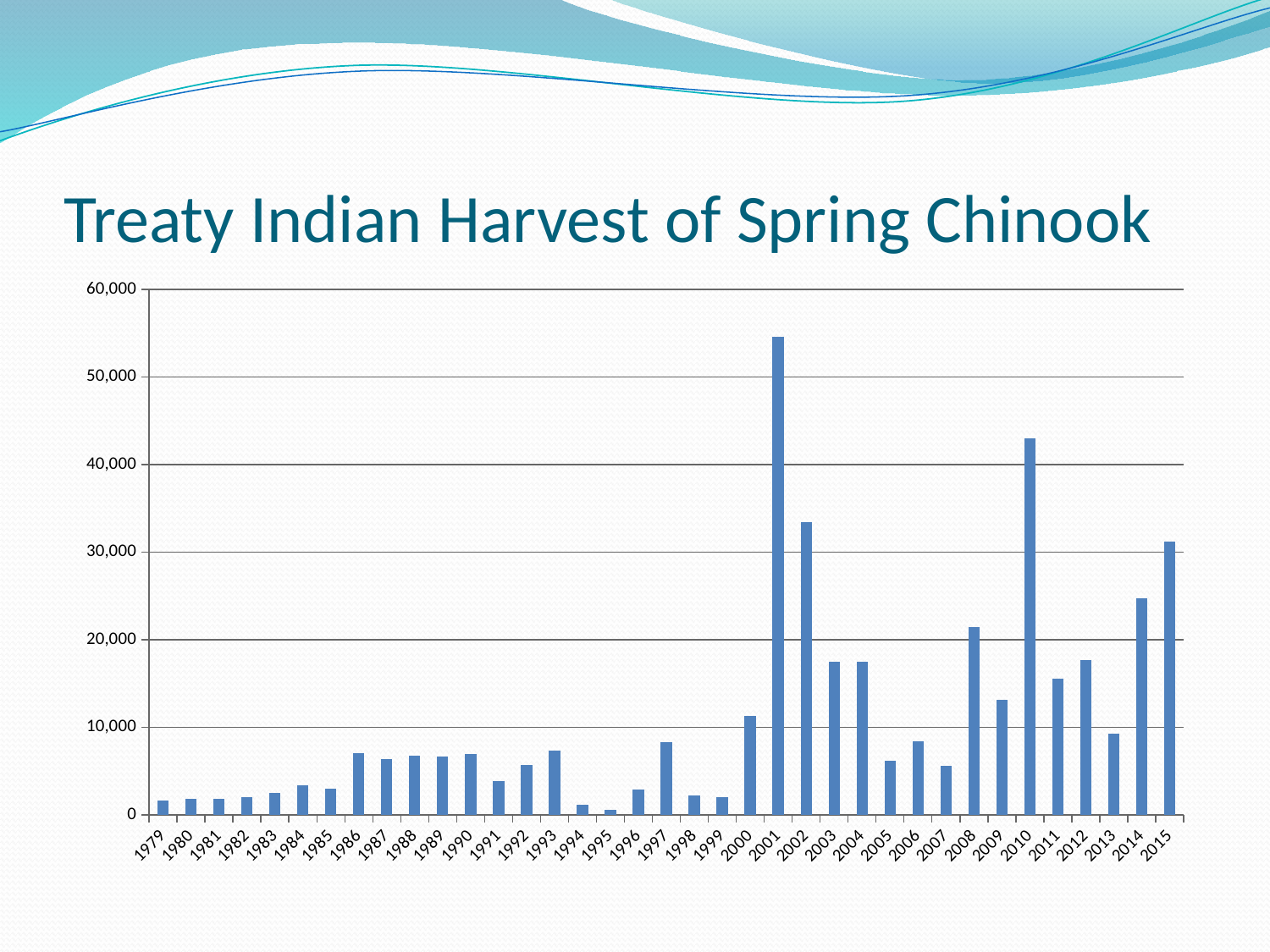

# Treaty Indian Harvest of Spring Chinook

### Chart

| Category |  |
|---|---|
| 1979 | 1601.0 |
| 1980 | 1826.0 |
| 1981 | 1803.0 |
| 1982 | 2000.0 |
| 1983 | 2531.0 |
| 1984 | 3400.0 |
| 1985 | 3024.0 |
| 1986 | 7078.0 |
| 1987 | 6410.0 |
| 1988 | 6802.0 |
| 1989 | 6640.0 |
| 1990 | 6924.0 |
| 1991 | 3876.0 |
| 1992 | 5711.0 |
| 1993 | 7296.0 |
| 1994 | 1151.0 |
| 1995 | 620.0 |
| 1996 | 2911.0 |
| 1997 | 8309.0 |
| 1998 | 2224.0 |
| 1999 | 1984.0 |
| 2000 | 11321.0 |
| 2001 | 54615.0 |
| 2002 | 33417.0 |
| 2003 | 17438.0 |
| 2004 | 17482.0 |
| 2005 | 6163.0 |
| 2006 | 8401.0 |
| 2007 | 5627.0 |
| 2008 | 21391.0 |
| 2009 | 13101.0 |
| 2010 | 42954.0 |
| 2011 | 15526.0 |
| 2012 | 17699.0 |
| 2013 | 9282.0 |
| 2014 | 24703.0 |
| 2015 | 31181.0 |